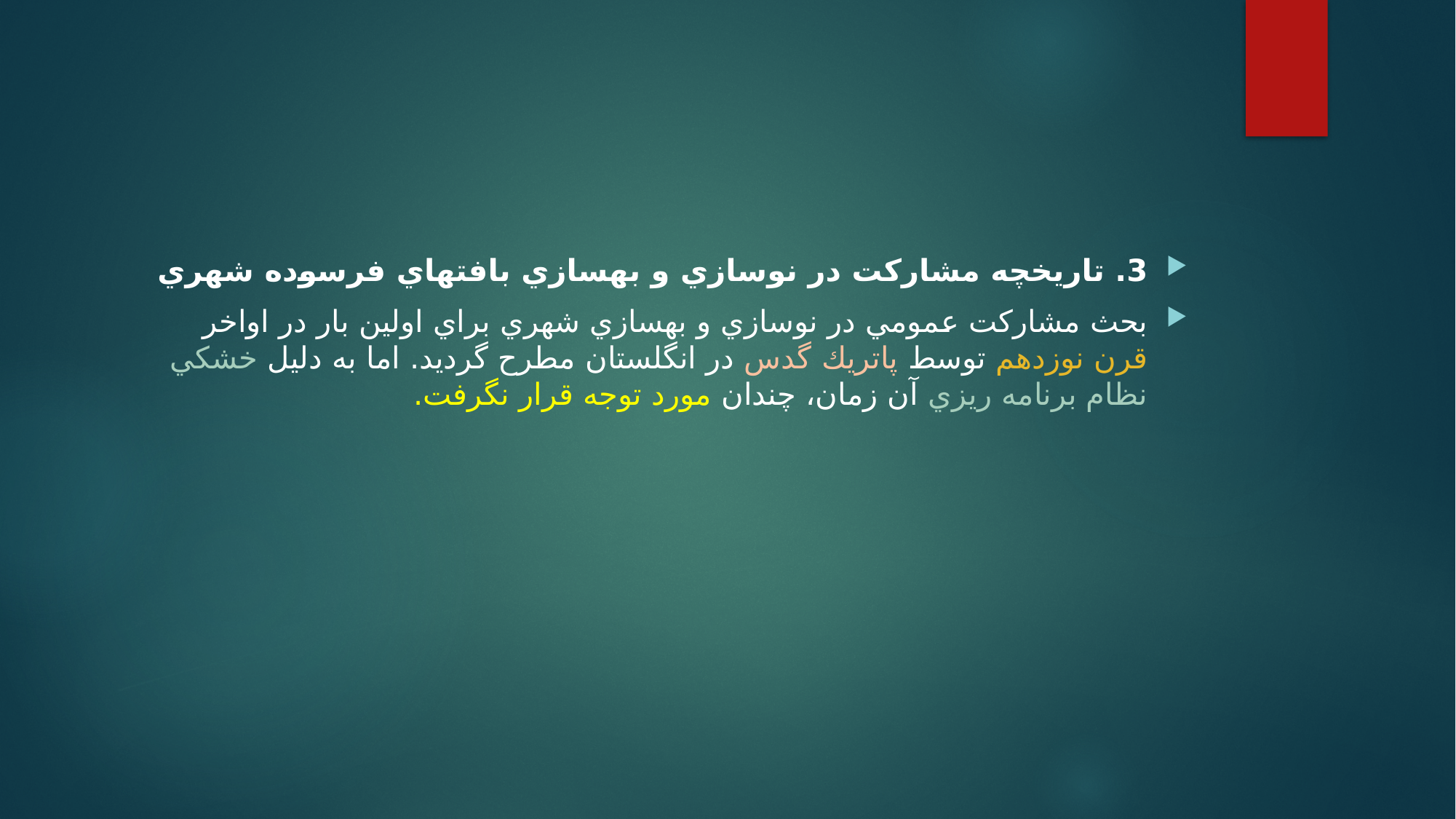

#
3. تاريخچه مشاركت در نوسازي و بهسازي بافتهاي فرسوده شهري
بحث مشاركت عمومي در نوسازي و بهسازي شهري براي اولين بار در اواخر قرن نوزدهم توسط پاتريك گدس در انگلستان مطرح گرديد. اما به دليل خشكي نظام برنامه ريزي آن زمان، چندان مورد توجه قرار نگرفت.